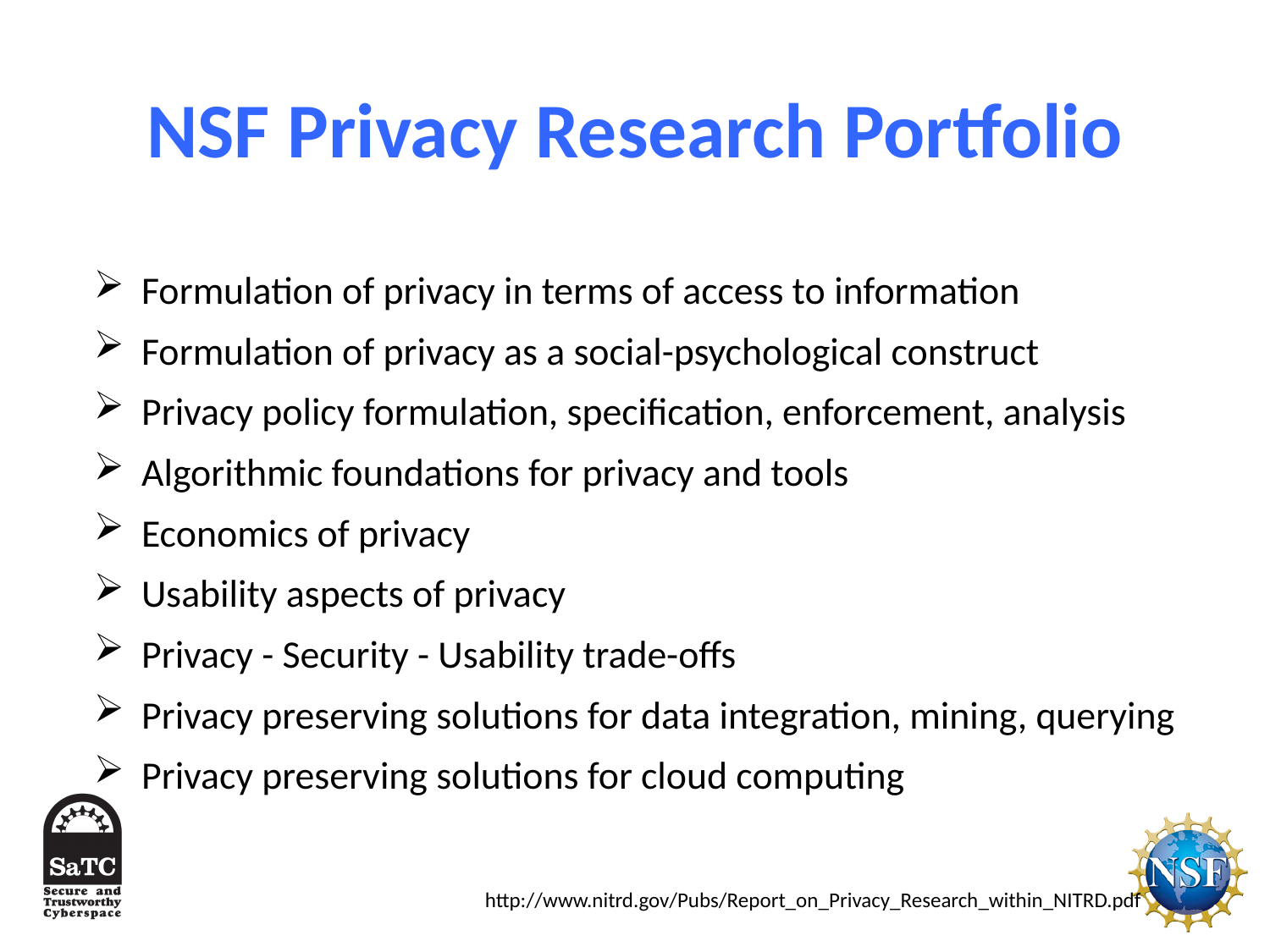

# NSF Privacy Research Portfolio
Formulation of privacy in terms of access to information
Formulation of privacy as a social-psychological construct
Privacy policy formulation, specification, enforcement, analysis
Algorithmic foundations for privacy and tools
Economics of privacy
Usability aspects of privacy
Privacy - Security - Usability trade-offs
Privacy preserving solutions for data integration, mining, querying
Privacy preserving solutions for cloud computing
http://www.nitrd.gov/Pubs/Report_on_Privacy_Research_within_NITRD.pdf